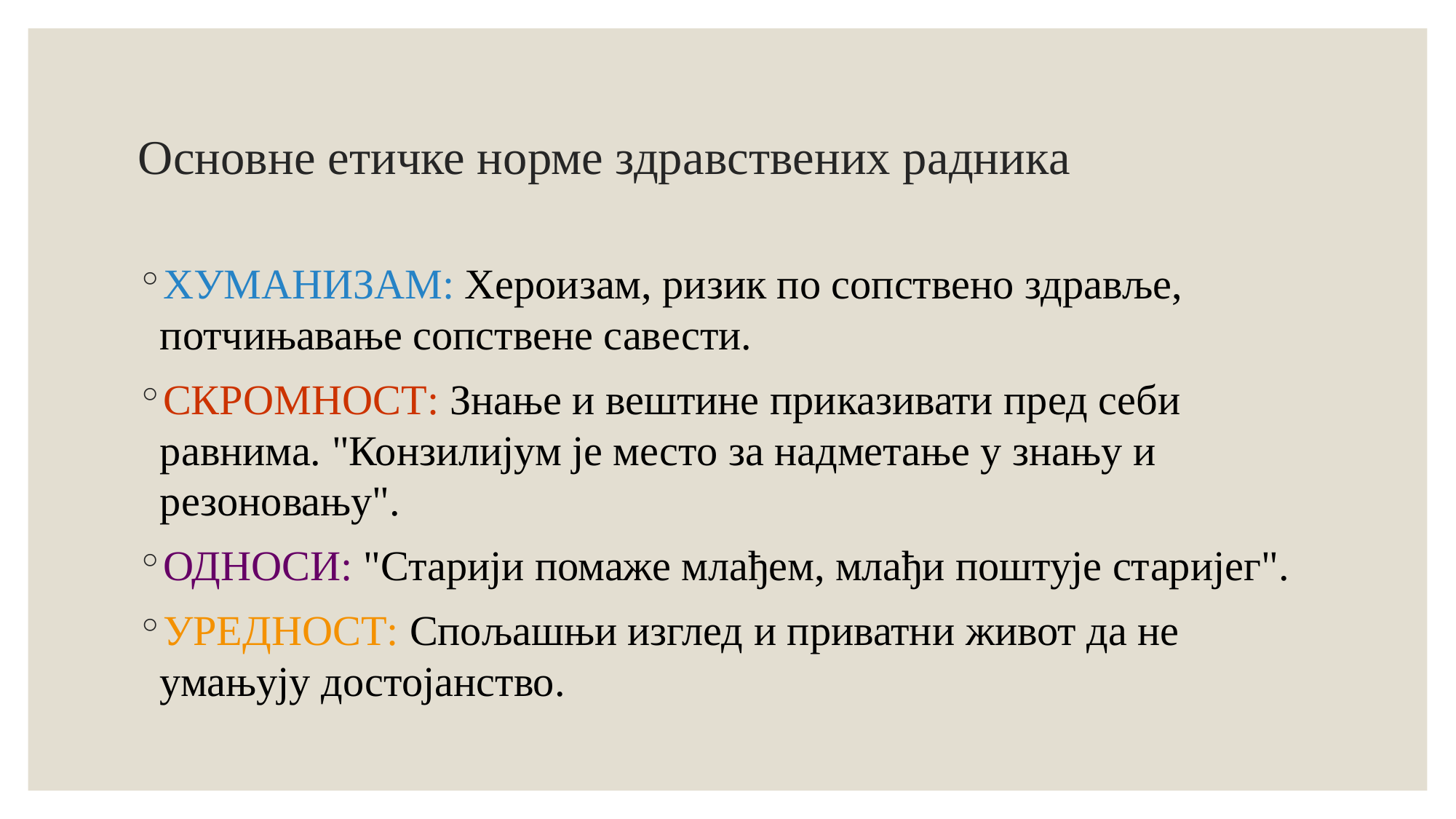

# Основне етичке норме здравствених радника
ХУМАНИЗАМ: Хероизам, ризик по сопствено здравље, потчињавање сопствене савести.
СКРОМНОСТ: Знање и вештинe приказивати пред себи равнима. "Конзилијум је место за надметање у знању и резоновању".
ОДНОСИ: "Старији помаже млађем, млађи поштује старијег".
УРЕДНОСТ: Спољашњи изглед и приватни живот да не умањују достојанство.